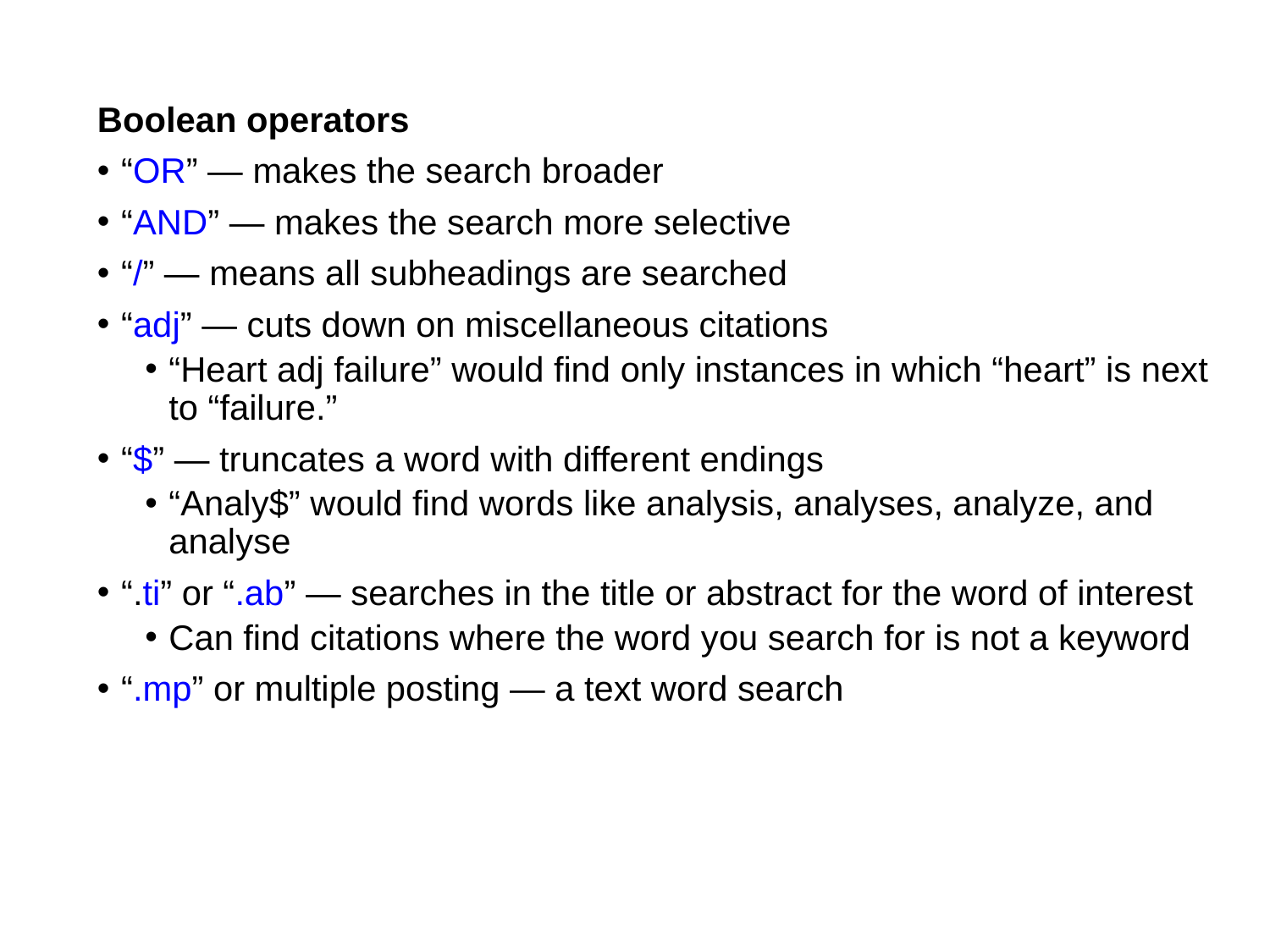

Boolean operators
“OR” — makes the search broader
“AND” — makes the search more selective
“/” — means all subheadings are searched
“adj” — cuts down on miscellaneous citations
“Heart adj failure” would find only instances in which “heart” is next to “failure.”
“$” — truncates a word with different endings
“Analy$” would find words like analysis, analyses, analyze, and analyse
“.ti” or “.ab” — searches in the title or abstract for the word of interest
Can find citations where the word you search for is not a keyword
“.mp” or multiple posting — a text word search